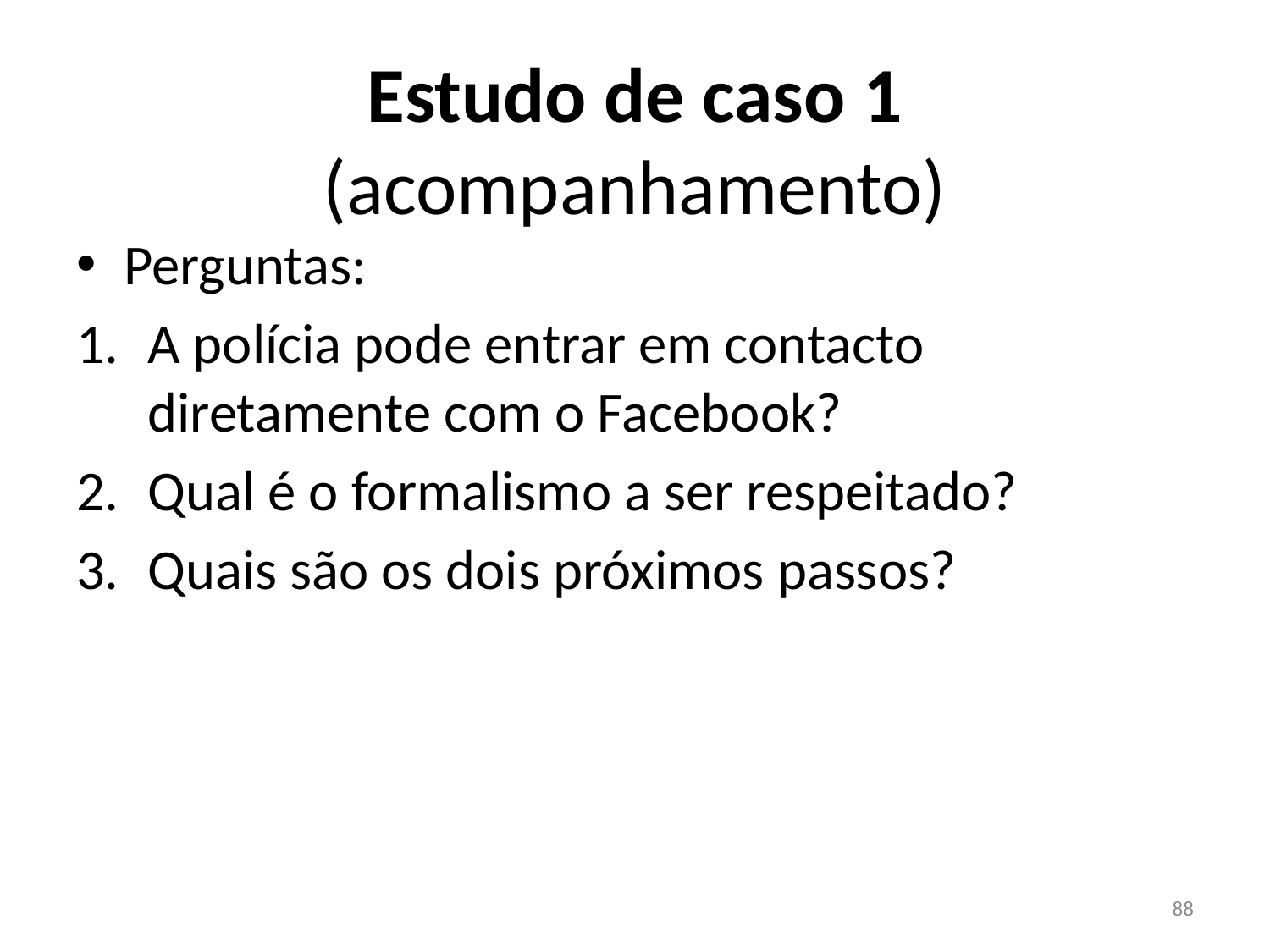

# Estudo de caso 1 (acompanhamento)
Perguntas:
A polícia pode entrar em contacto diretamente com o Facebook?
Qual é o formalismo a ser respeitado?
Quais são os dois próximos passos?
88